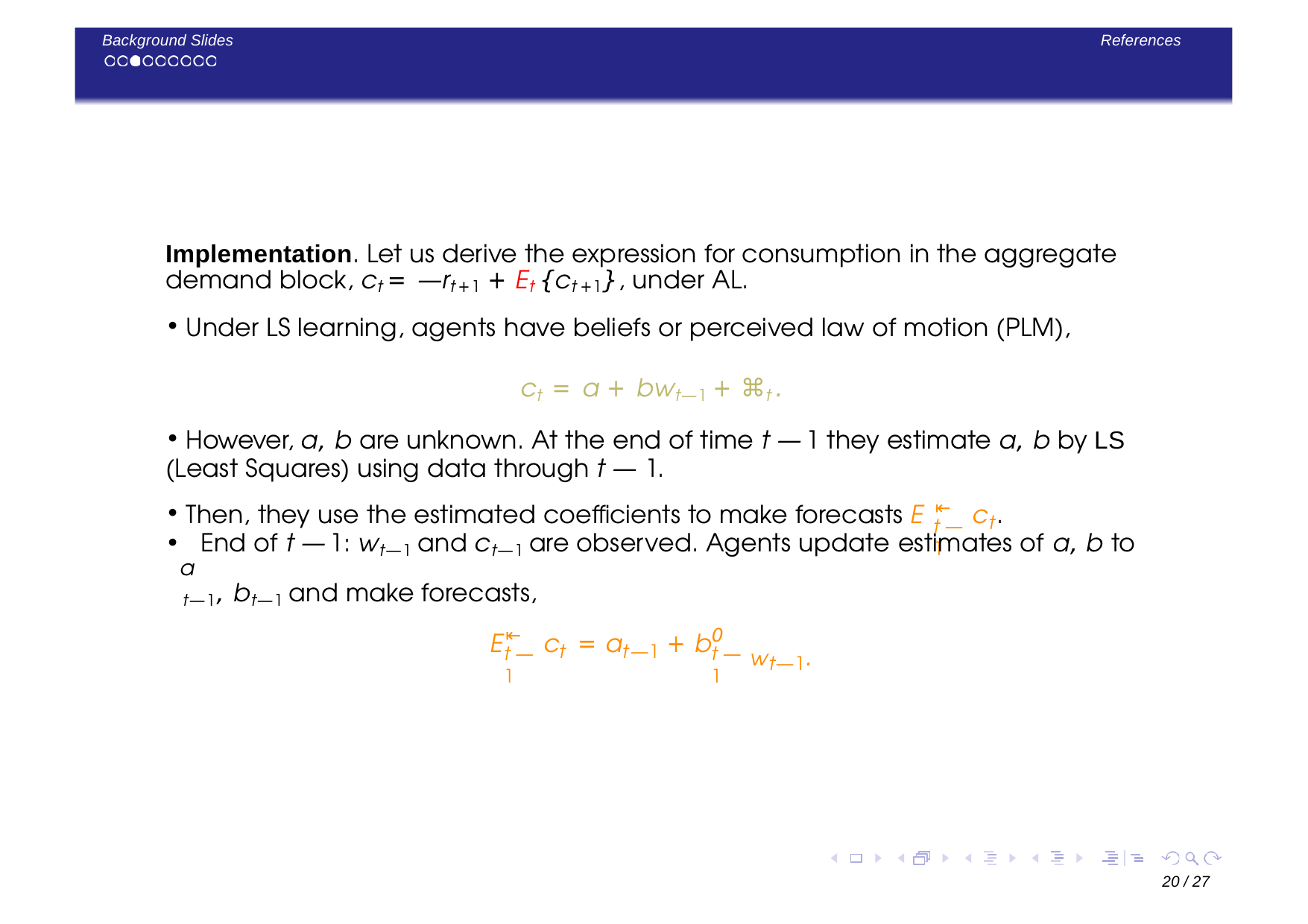

Background Slides
References
Implementation. Let us derive the expression for consumption in the aggregate  demand block, ct = —rt +1 + Et {ct +1}, under AL.
Under LS learning, agents have beliefs or perceived law of motion (PLM),
ct  = a + bwt—1 + ⌘t .
However, a, b are unknown. At the end of time t — 1 they estimate a, b by LS
(Least Squares) using data through t — 1.
Then, they use the estimated coefficients to make forecasts E
⇤
c .
t
t —1
•a End of t — 1: wt—1 and ct—1 are observed. Agents update estimates of a, b to
t—1, bt—1 and make forecasts,
⇤
0
E	c	= a
+ b
wt—1.
t
t—1
t —1
t —1
20 / 27